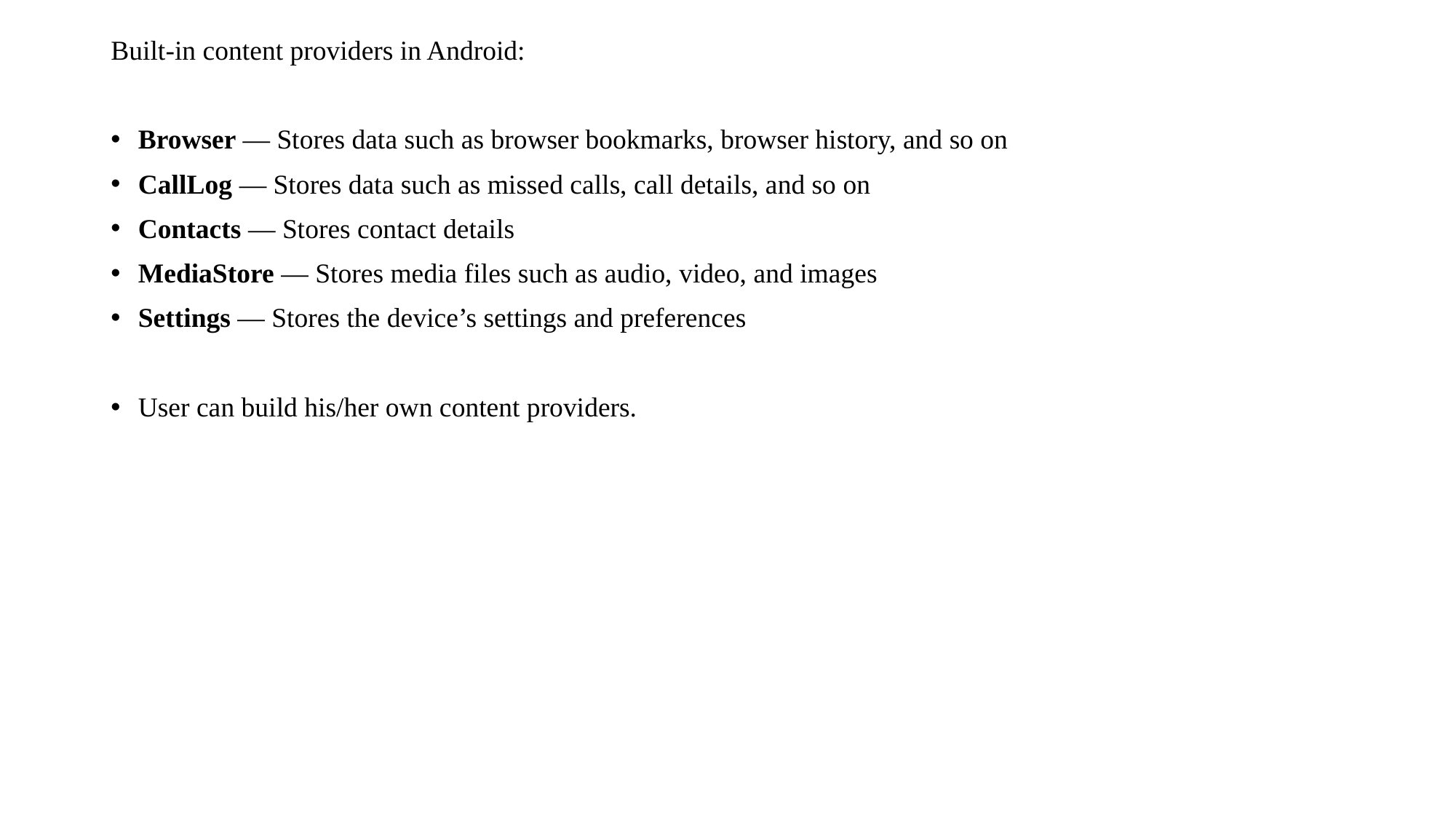

Built-in content providers in Android:

Browser — Stores data such as browser bookmarks, browser history, and so on
CallLog — Stores data such as missed calls, call details, and so on
Contacts — Stores contact details
MediaStore — Stores media files such as audio, video, and images
Settings — Stores the device’s settings and preferences

User can build his/her own content providers.